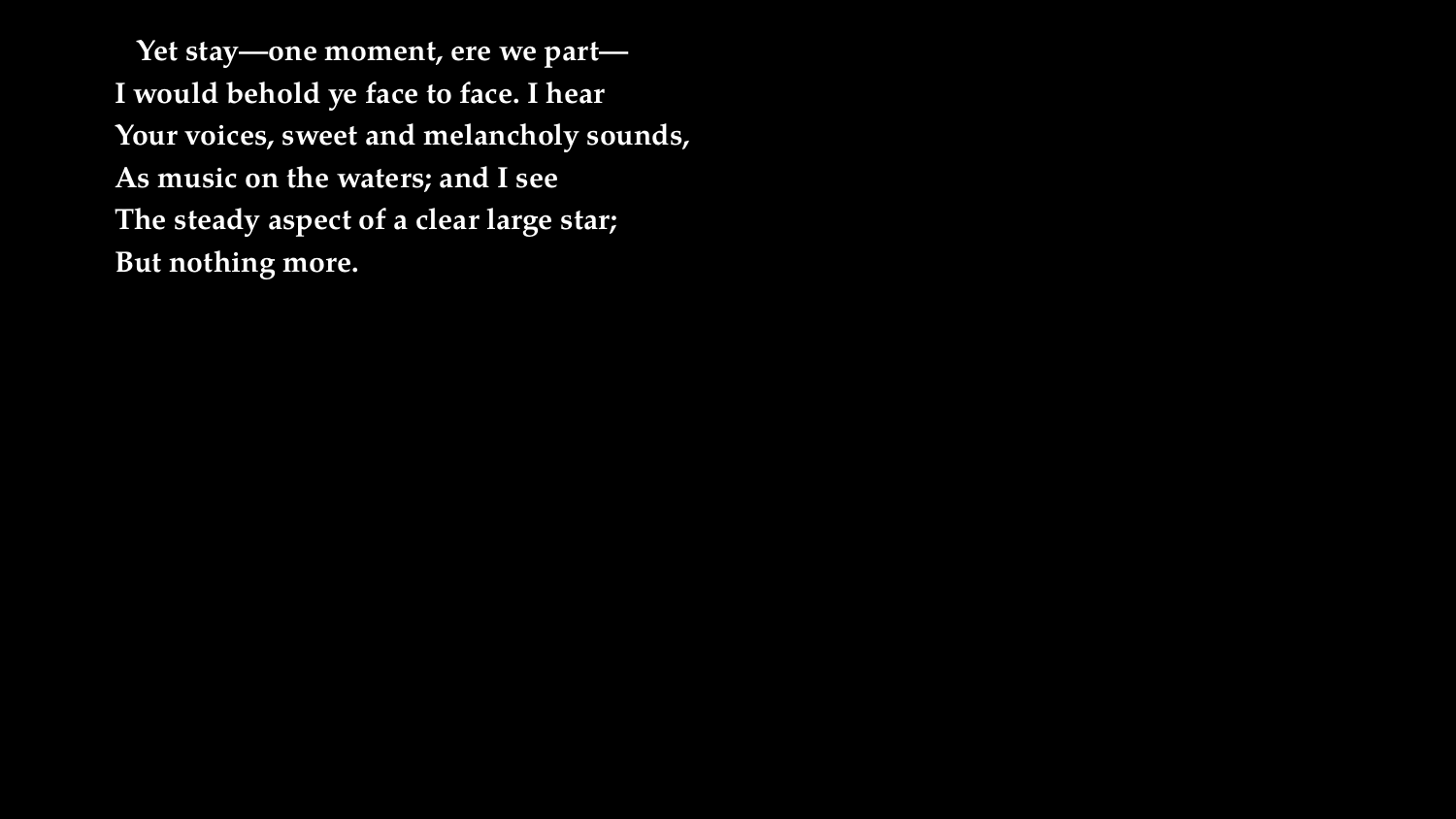

# Yet stay—one moment, ere we part— I would behold ye face to face. I hear Your voices, sweet and melancholy sounds, As music on the waters; and I see The steady aspect of a clear large star; But nothing more.